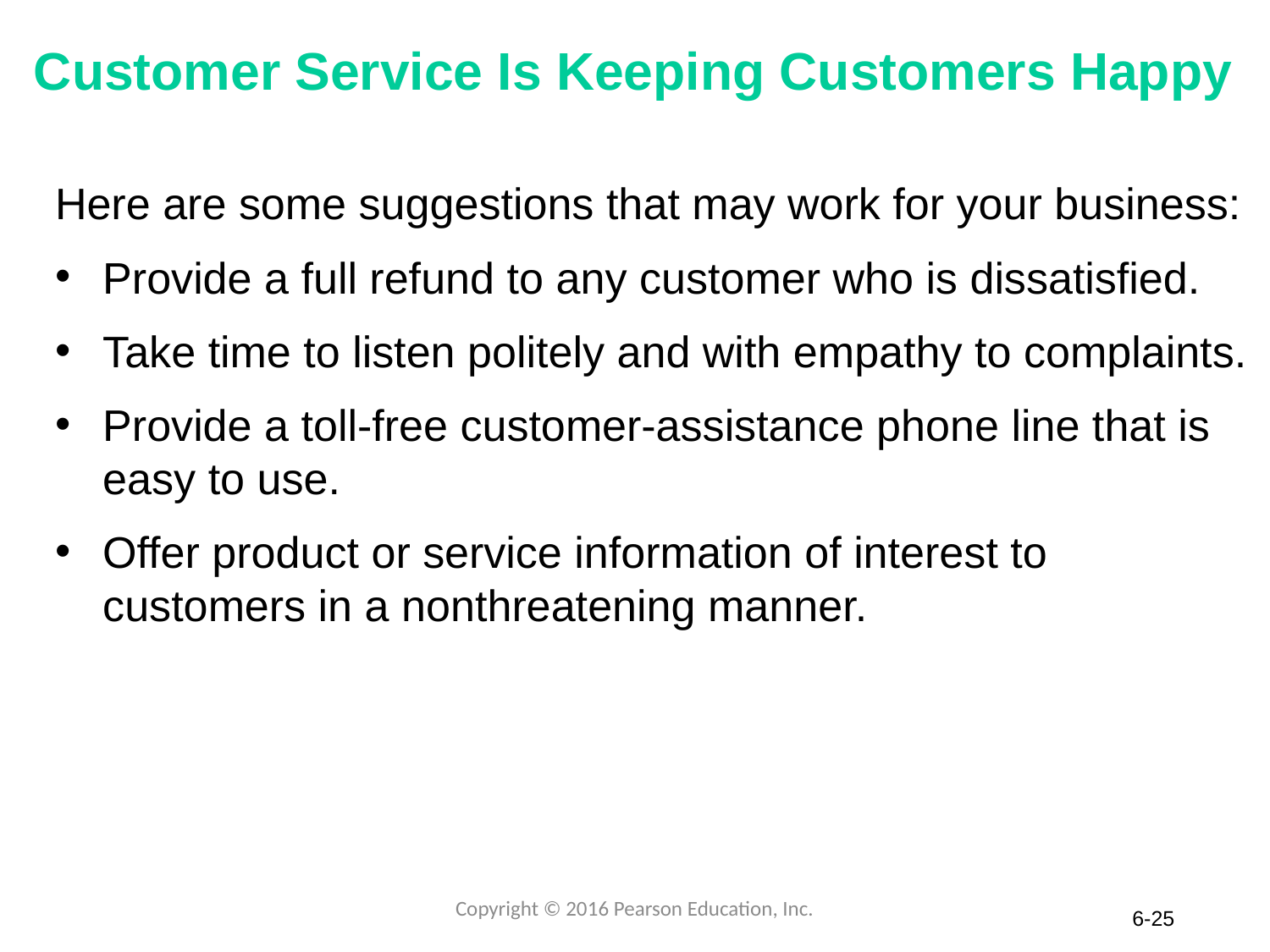

# Customer Service Is Keeping Customers Happy
Here are some suggestions that may work for your business:

Provide a full refund to any customer who is dissatisfied.

Take time to listen politely and with empathy to complaints.

Provide a toll-free customer-assistance phone line that is easy to use.

Offer product or service information of interest to customers in a nonthreatening manner.
Copyright © 2016 Pearson Education, Inc.